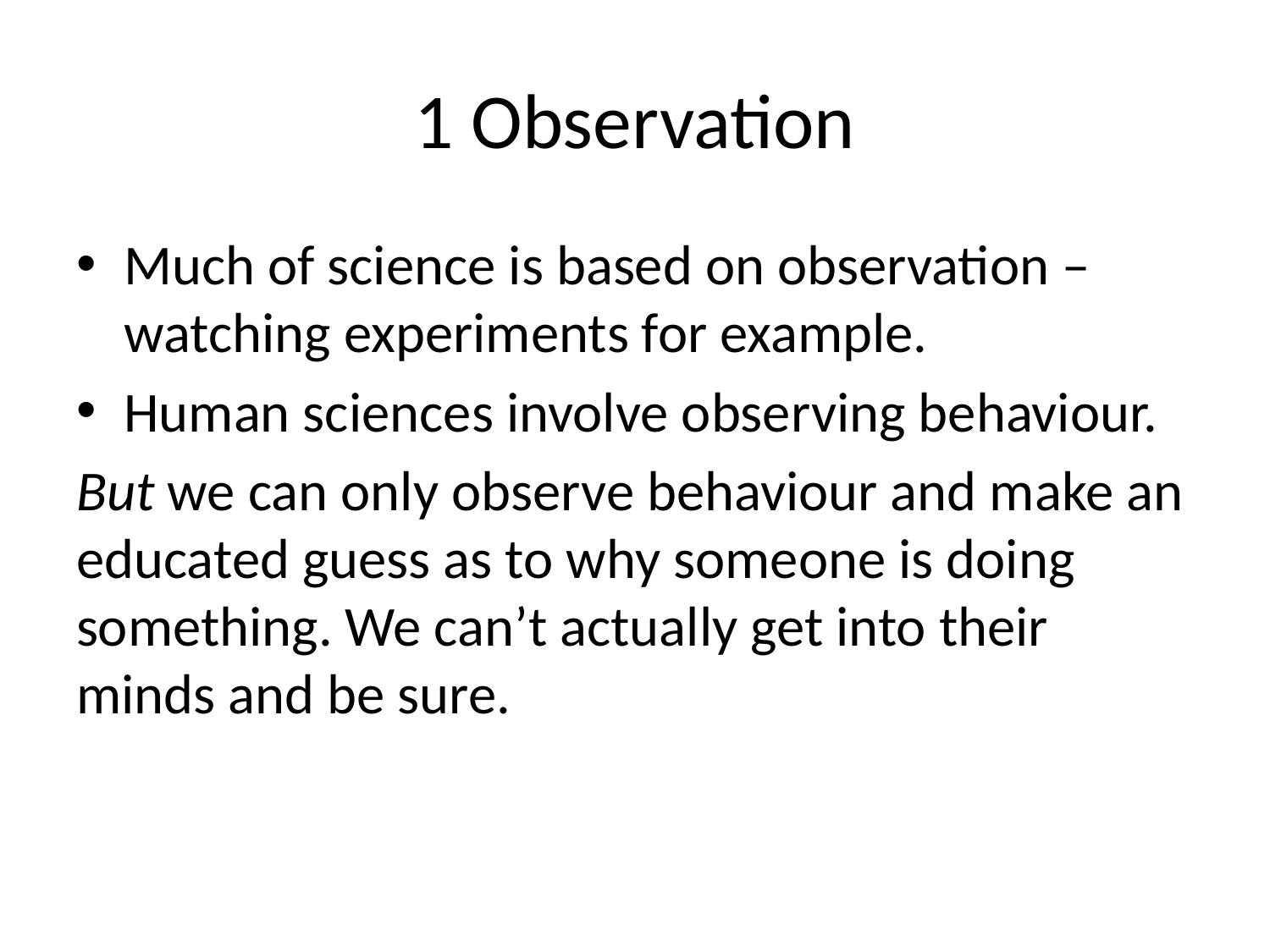

# 1 Observation
Much of science is based on observation – watching experiments for example.
Human sciences involve observing behaviour.
But we can only observe behaviour and make an educated guess as to why someone is doing something. We can’t actually get into their minds and be sure.